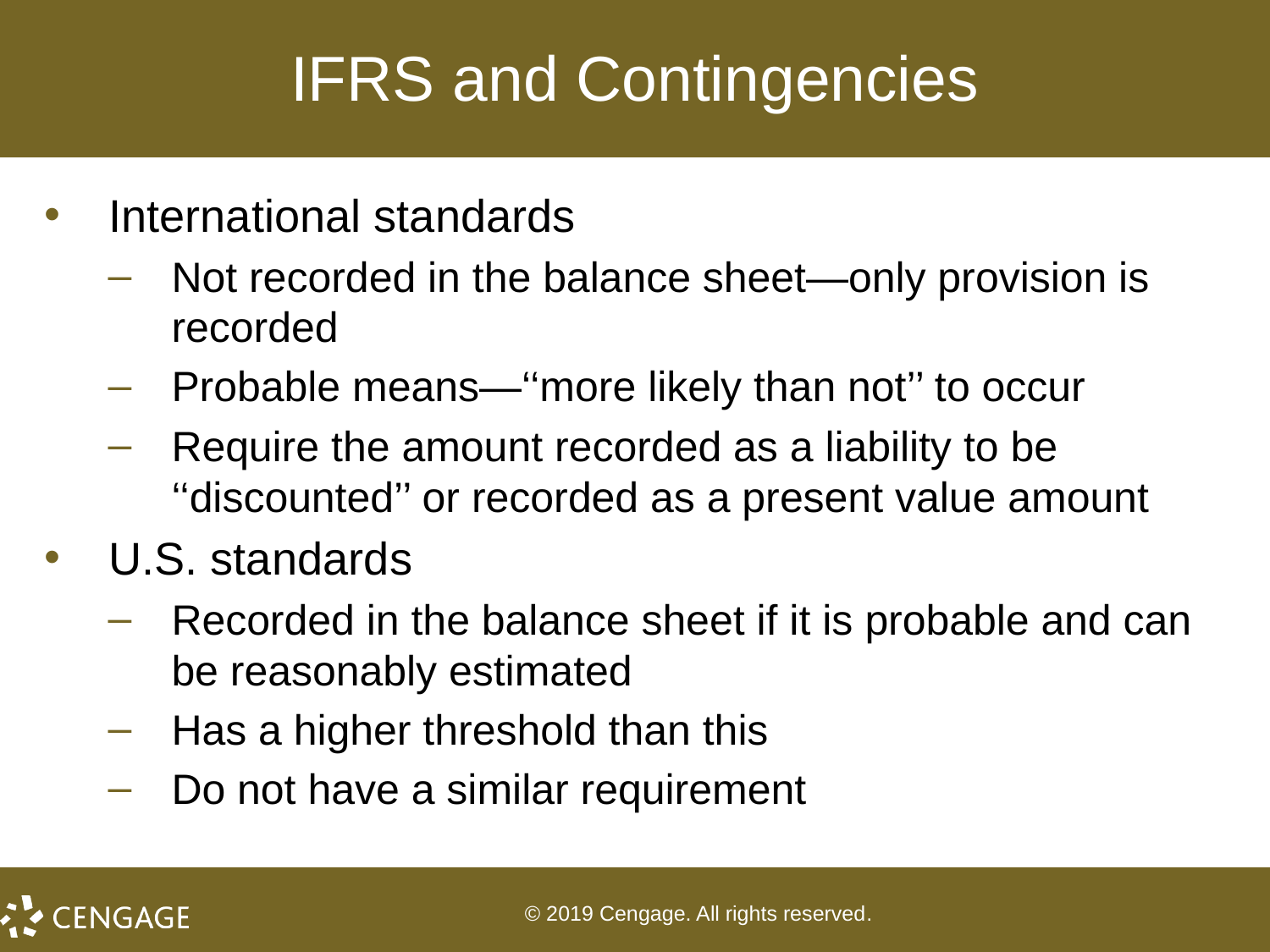

# IFRS and Contingencies
International standards
Not recorded in the balance sheet—only provision is recorded
Probable means—‘‘more likely than not’’ to occur
Require the amount recorded as a liability to be ‘‘discounted’’ or recorded as a present value amount
U.S. standards
Recorded in the balance sheet if it is probable and can be reasonably estimated
Has a higher threshold than this
Do not have a similar requirement